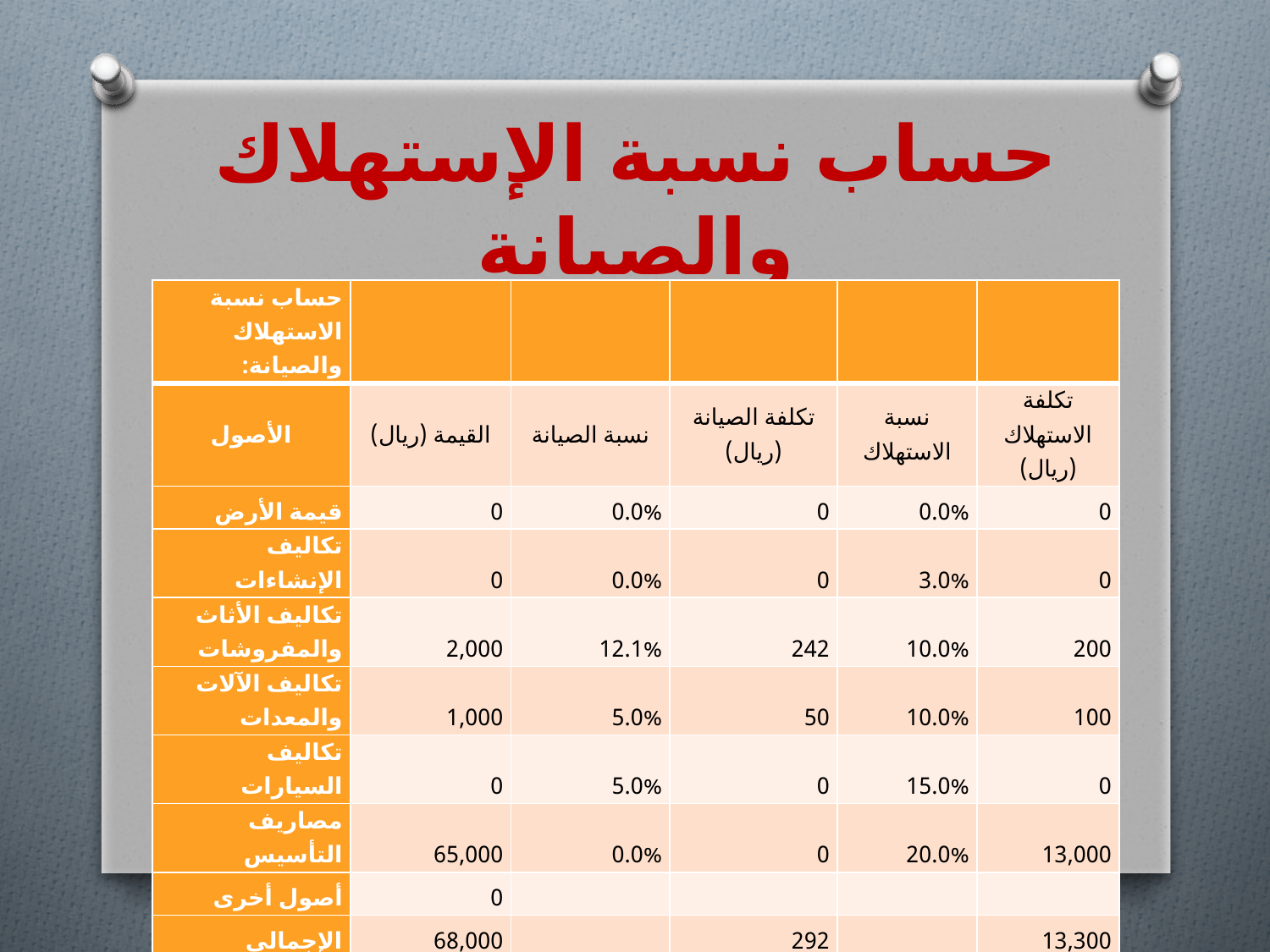

# حساب نسبة الإستهلاك والصيانة
| حساب نسبة الاستهلاك والصيانة: |  |  |  |  |  |
| --- | --- | --- | --- | --- | --- |
| الأصول | القيمة (ريال) | نسبة الصيانة | تكلفة الصيانة (ريال) | نسبة الاستهلاك | تكلفة الاستهلاك (ريال) |
| قيمة الأرض | 0 | 0.0% | 0 | 0.0% | 0 |
| تكاليف الإنشاءات | 0 | 0.0% | 0 | 3.0% | 0 |
| تكاليف الأثاث والمفروشات | 2,000 | 12.1% | 242 | 10.0% | 200 |
| تكاليف الآلات والمعدات | 1,000 | 5.0% | 50 | 10.0% | 100 |
| تكاليف السيارات | 0 | 5.0% | 0 | 15.0% | 0 |
| مصاريف التأسيس | 65,000 | 0.0% | 0 | 20.0% | 13,000 |
| أصول أخرى | 0 |  |  |  |  |
| الإجمالي | 68,000 |  | 292 |  | 13,300 |